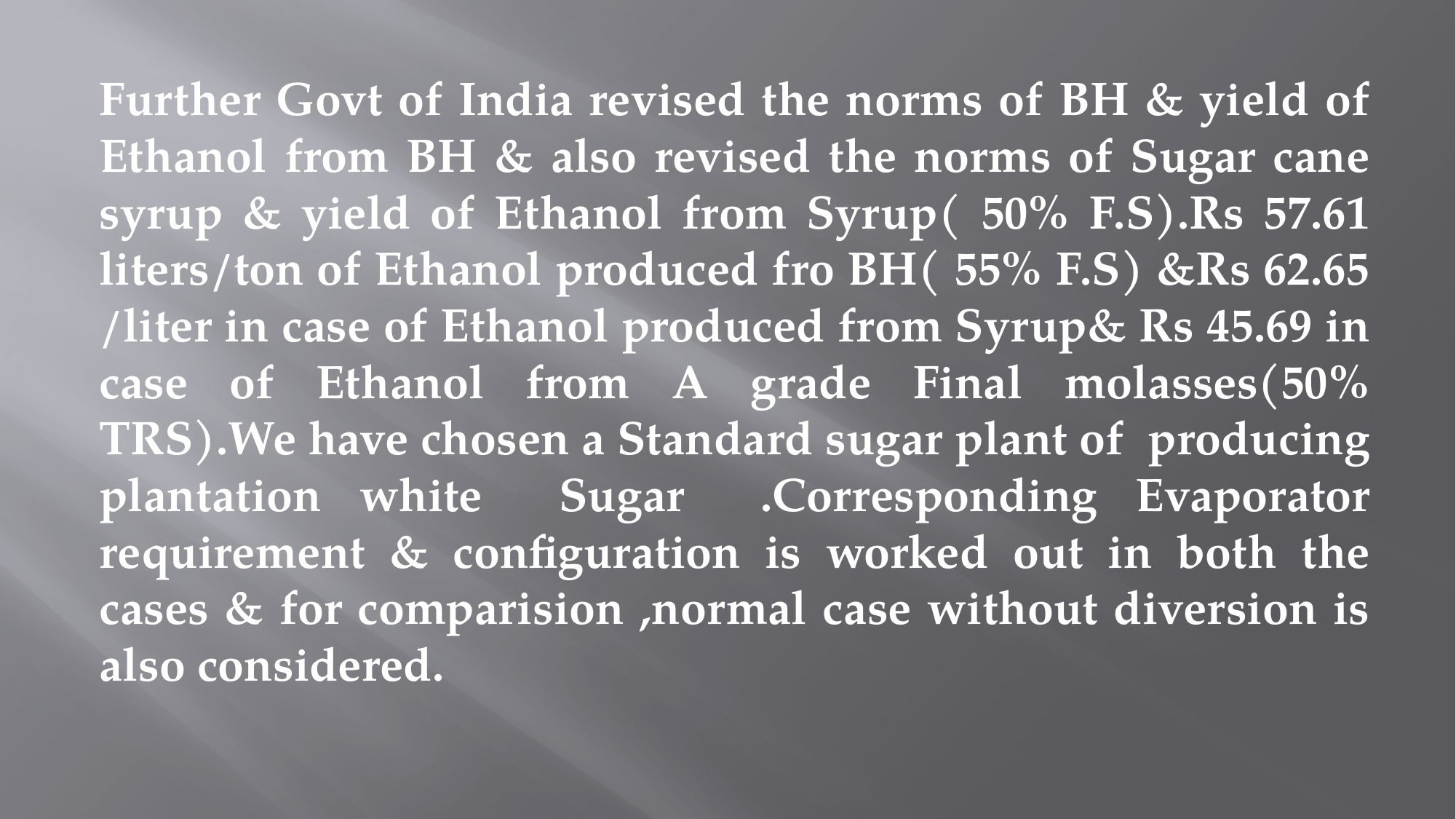

Further Govt of India revised the norms of BH & yield of Ethanol from BH & also revised the norms of Sugar cane syrup & yield of Ethanol from Syrup( 50% F.S).Rs 57.61 liters/ton of Ethanol produced fro BH( 55% F.S) &Rs 62.65 /liter in case of Ethanol produced from Syrup& Rs 45.69 in case of Ethanol from A grade Final molasses(50% TRS).We have chosen a Standard sugar plant of  producing plantation white  Sugar  .Corresponding Evaporator requirement & configuration is worked out in both the cases & for comparision ,normal case without diversion is also considered.